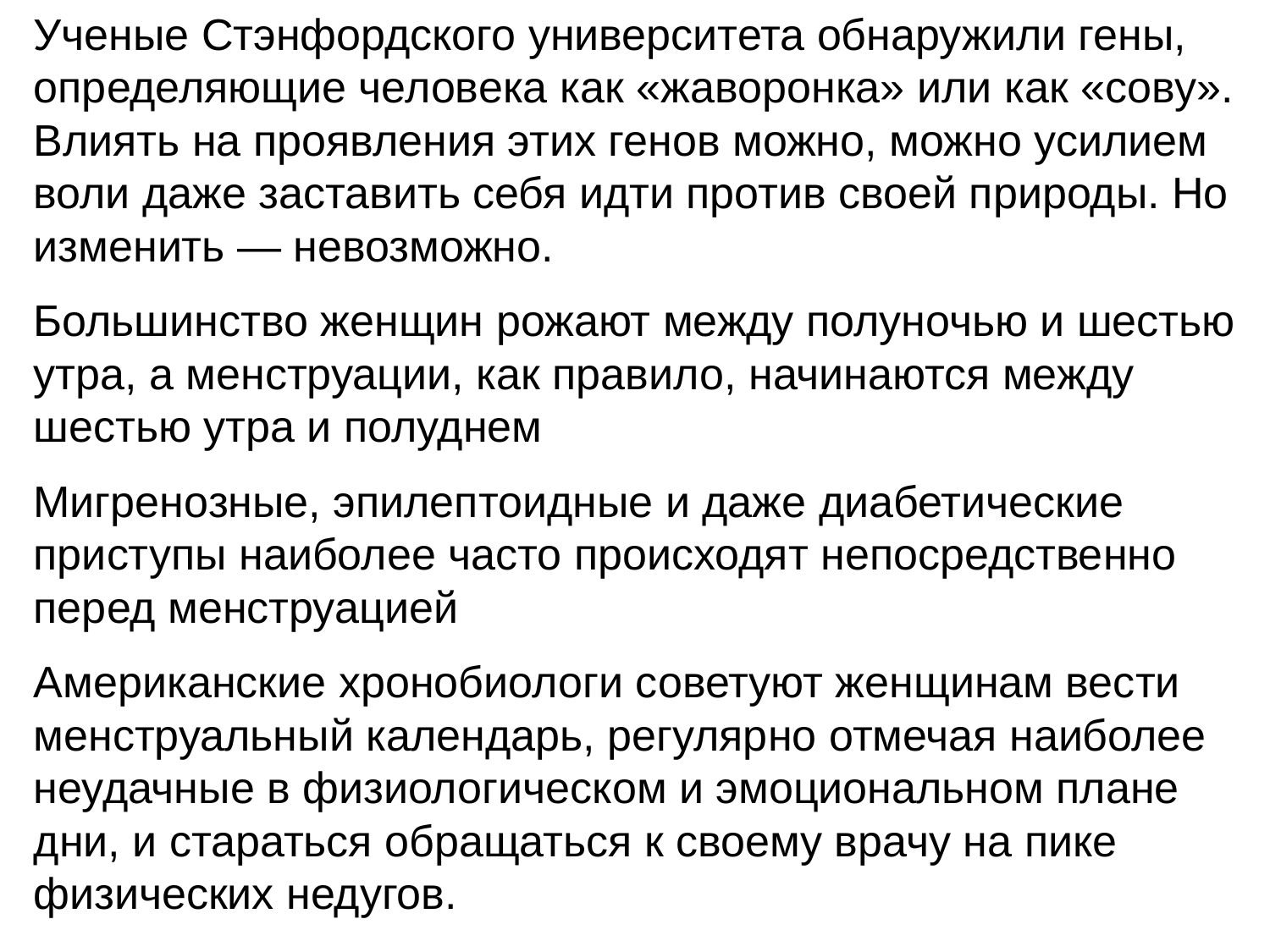

Ученые Стэнфордского университета обнаружили гены, определяющие человека как «жаворонка» или как «сову». Влиять на проявления этих генов можно, можно усилием воли даже заставить себя идти против своей природы. Но изменить — невозможно.
Большинство женщин рожают между полуночью и шестью утра, а менструации, как правило, начинаются между шестью утра и полуднем
Мигренозные, эпилептоидные и даже диабетические приступы наиболее часто происходят непосредственно перед менструацией
Американские хронобиологи советуют женщинам вести менструальный календарь, регулярно отмечая наиболее неудачные в физиологическом и эмоциональном плане дни, и стараться обращаться к своему врачу на пике физических недугов.